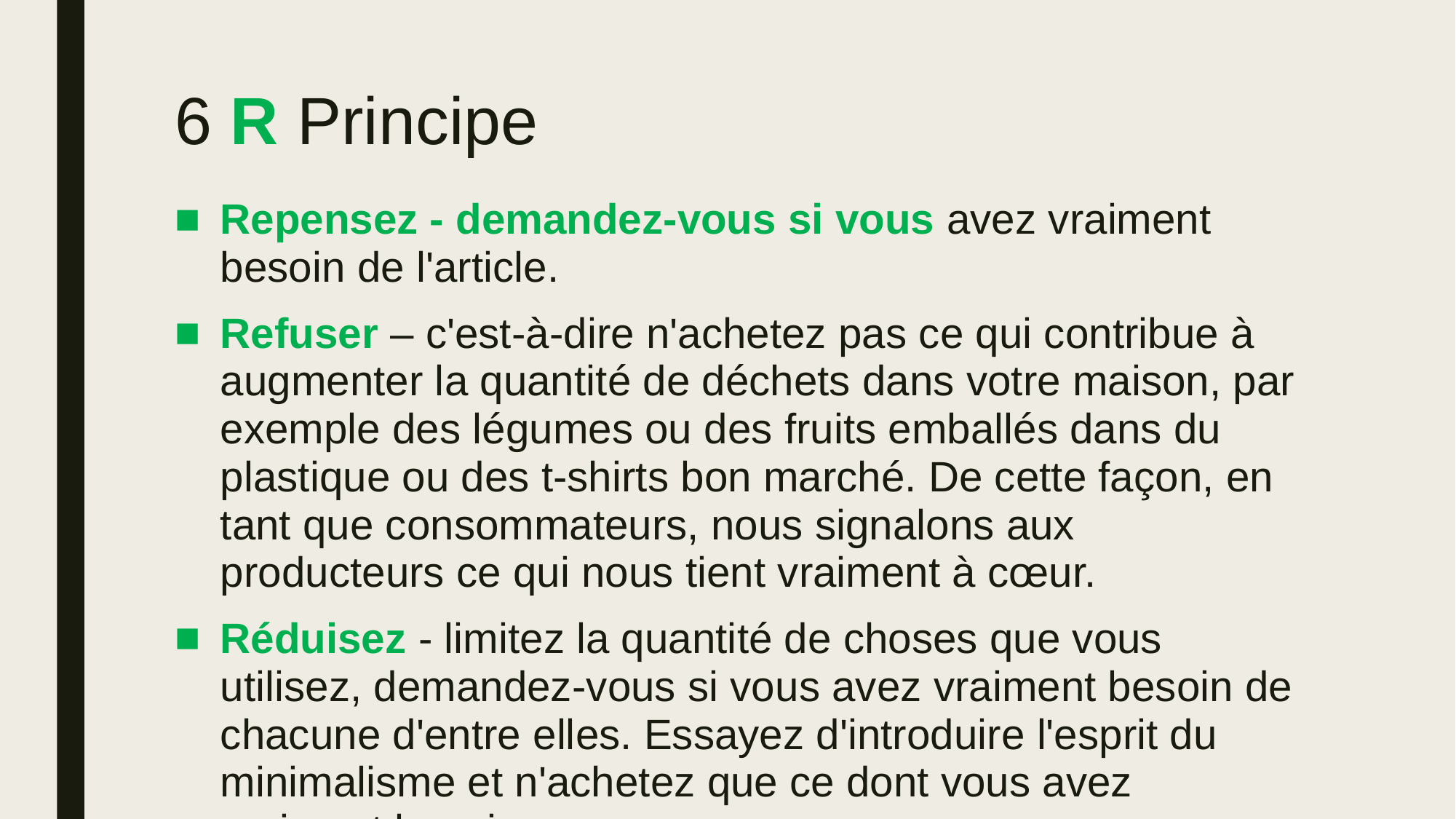

# 6 R Principe
Repensez - demandez-vous si vous avez vraiment besoin de l'article.
Refuser – c'est-à-dire n'achetez pas ce qui contribue à augmenter la quantité de déchets dans votre maison, par exemple des légumes ou des fruits emballés dans du plastique ou des t-shirts bon marché. De cette façon, en tant que consommateurs, nous signalons aux producteurs ce qui nous tient vraiment à cœur.
Réduisez - limitez la quantité de choses que vous utilisez, demandez-vous si vous avez vraiment besoin de chacune d'entre elles. Essayez d'introduire l'esprit du minimalisme et n'achetez que ce dont vous avez vraiment besoin.